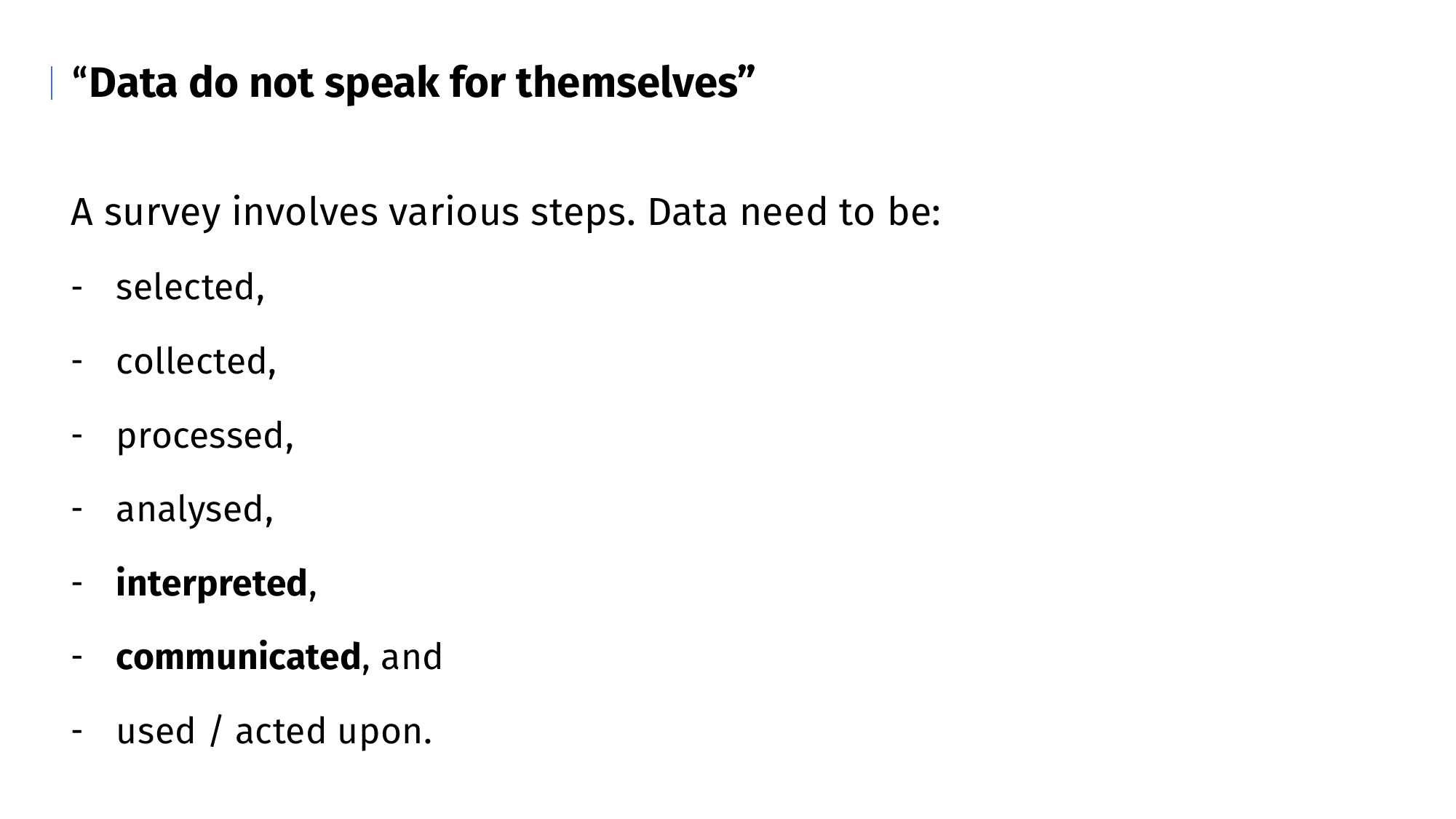

“Data do not speak for themselves”

A survey involves various steps. Data need to be:
selected,
collected,
processed,
analysed,
interpreted,
communicated, and
used / acted upon.